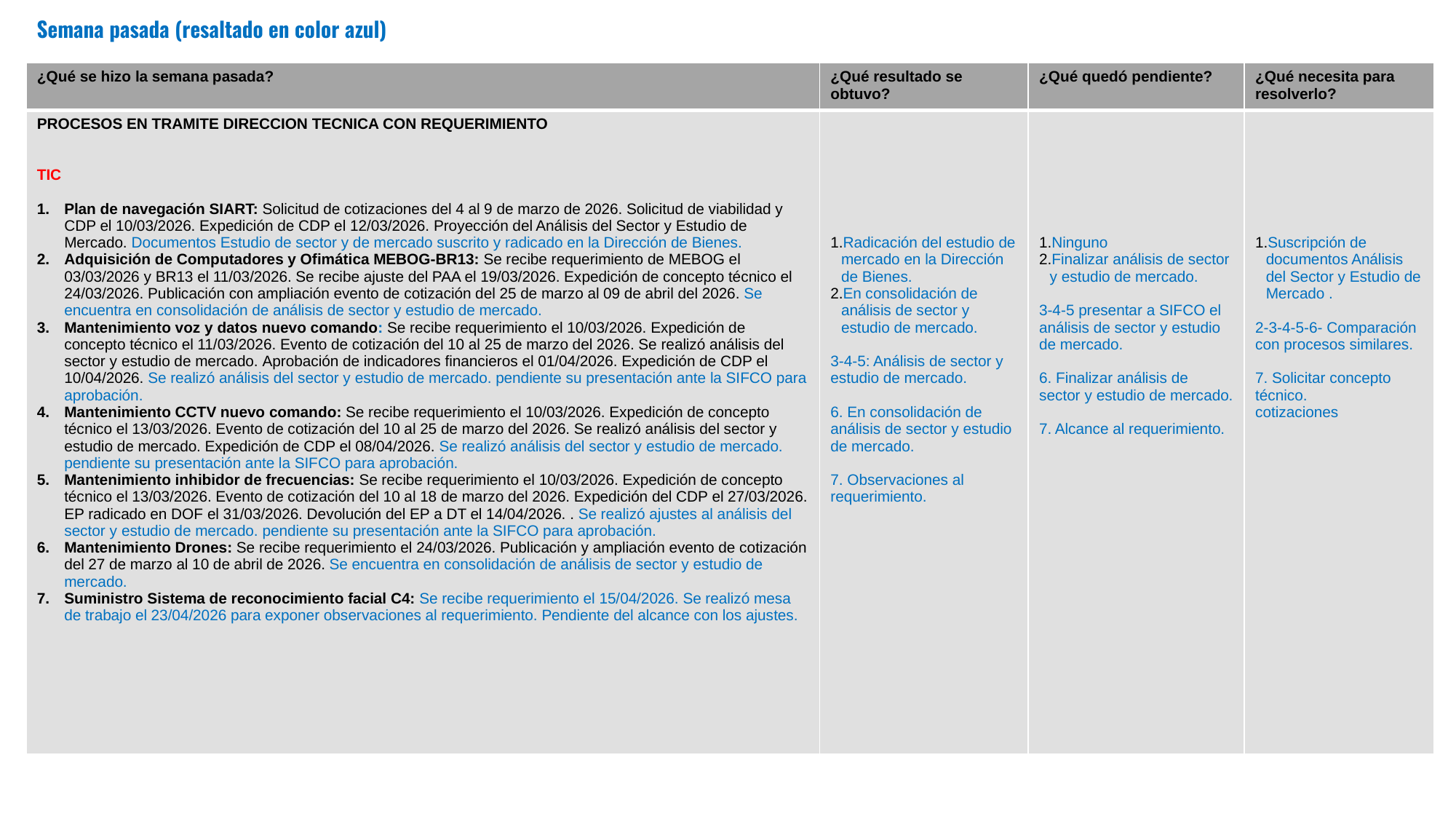

Semana pasada (resaltado en color azul)
| ¿Qué se hizo la semana pasada? | ¿Qué resultado se obtuvo? | ¿Qué quedó pendiente? | ¿Qué necesita para resolverlo? |
| --- | --- | --- | --- |
| PROCESOS EN TRAMITE DIRECCION TECNICA CON REQUERIMIENTO TIC Plan de navegación SIART: Solicitud de cotizaciones del 4 al 9 de marzo de 2026. Solicitud de viabilidad y CDP el 10/03/2026. Expedición de CDP el 12/03/2026. Proyección del Análisis del Sector y Estudio de Mercado. Documentos Estudio de sector y de mercado suscrito y radicado en la Dirección de Bienes. Adquisición de Computadores y Ofimática MEBOG-BR13: Se recibe requerimiento de MEBOG el 03/03/2026 y BR13 el 11/03/2026. Se recibe ajuste del PAA el 19/03/2026. Expedición de concepto técnico el 24/03/2026. Publicación con ampliación evento de cotización del 25 de marzo al 09 de abril del 2026. Se encuentra en consolidación de análisis de sector y estudio de mercado. Mantenimiento voz y datos nuevo comando: Se recibe requerimiento el 10/03/2026. Expedición de concepto técnico el 11/03/2026. Evento de cotización del 10 al 25 de marzo del 2026. Se realizó análisis del sector y estudio de mercado. Aprobación de indicadores financieros el 01/04/2026. Expedición de CDP el 10/04/2026. Se realizó análisis del sector y estudio de mercado. pendiente su presentación ante la SIFCO para aprobación. Mantenimiento CCTV nuevo comando: Se recibe requerimiento el 10/03/2026. Expedición de concepto técnico el 13/03/2026. Evento de cotización del 10 al 25 de marzo del 2026. Se realizó análisis del sector y estudio de mercado. Expedición de CDP el 08/04/2026. Se realizó análisis del sector y estudio de mercado. pendiente su presentación ante la SIFCO para aprobación. Mantenimiento inhibidor de frecuencias: Se recibe requerimiento el 10/03/2026. Expedición de concepto técnico el 13/03/2026. Evento de cotización del 10 al 18 de marzo del 2026. Expedición del CDP el 27/03/2026. EP radicado en DOF el 31/03/2026. Devolución del EP a DT el 14/04/2026. . Se realizó ajustes al análisis del sector y estudio de mercado. pendiente su presentación ante la SIFCO para aprobación. Mantenimiento Drones: Se recibe requerimiento el 24/03/2026. Publicación y ampliación evento de cotización del 27 de marzo al 10 de abril de 2026. Se encuentra en consolidación de análisis de sector y estudio de mercado. Suministro Sistema de reconocimiento facial C4: Se recibe requerimiento el 15/04/2026. Se realizó mesa de trabajo el 23/04/2026 para exponer observaciones al requerimiento. Pendiente del alcance con los ajustes. | Radicación del estudio de mercado en la Dirección de Bienes. En consolidación de análisis de sector y estudio de mercado. 3-4-5: Análisis de sector y estudio de mercado. 6. En consolidación de análisis de sector y estudio de mercado. 7. Observaciones al requerimiento. | Ninguno Finalizar análisis de sector y estudio de mercado. 3-4-5 presentar a SIFCO el análisis de sector y estudio de mercado. 6. Finalizar análisis de sector y estudio de mercado. 7. Alcance al requerimiento. | Suscripción de documentos Análisis del Sector y Estudio de Mercado . 2-3-4-5-6- Comparación con procesos similares. 7. Solicitar concepto técnico. cotizaciones |